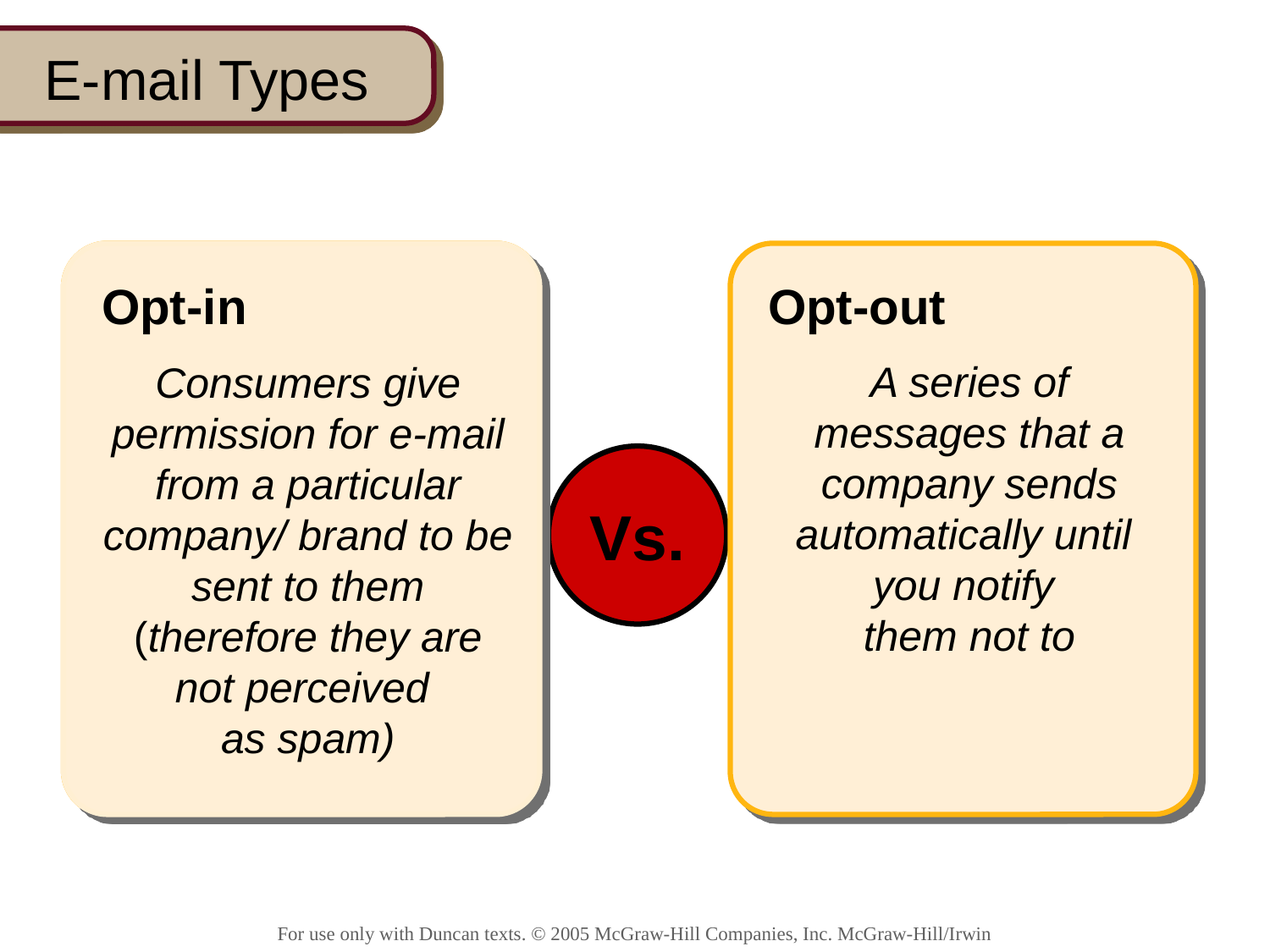

# E-mail Types
Opt-in
Consumers give permission for email from a particular company/ brand to be sent to them. (therefore they are not perceived
as spam)
Opt-in
Consumers give permission for e-mail from a particular company/ brand to be sent to them (therefore they are not perceived
as spam)
Opt-out
A series of messages that a company sends automatically until  you notify
them not to
Vs.